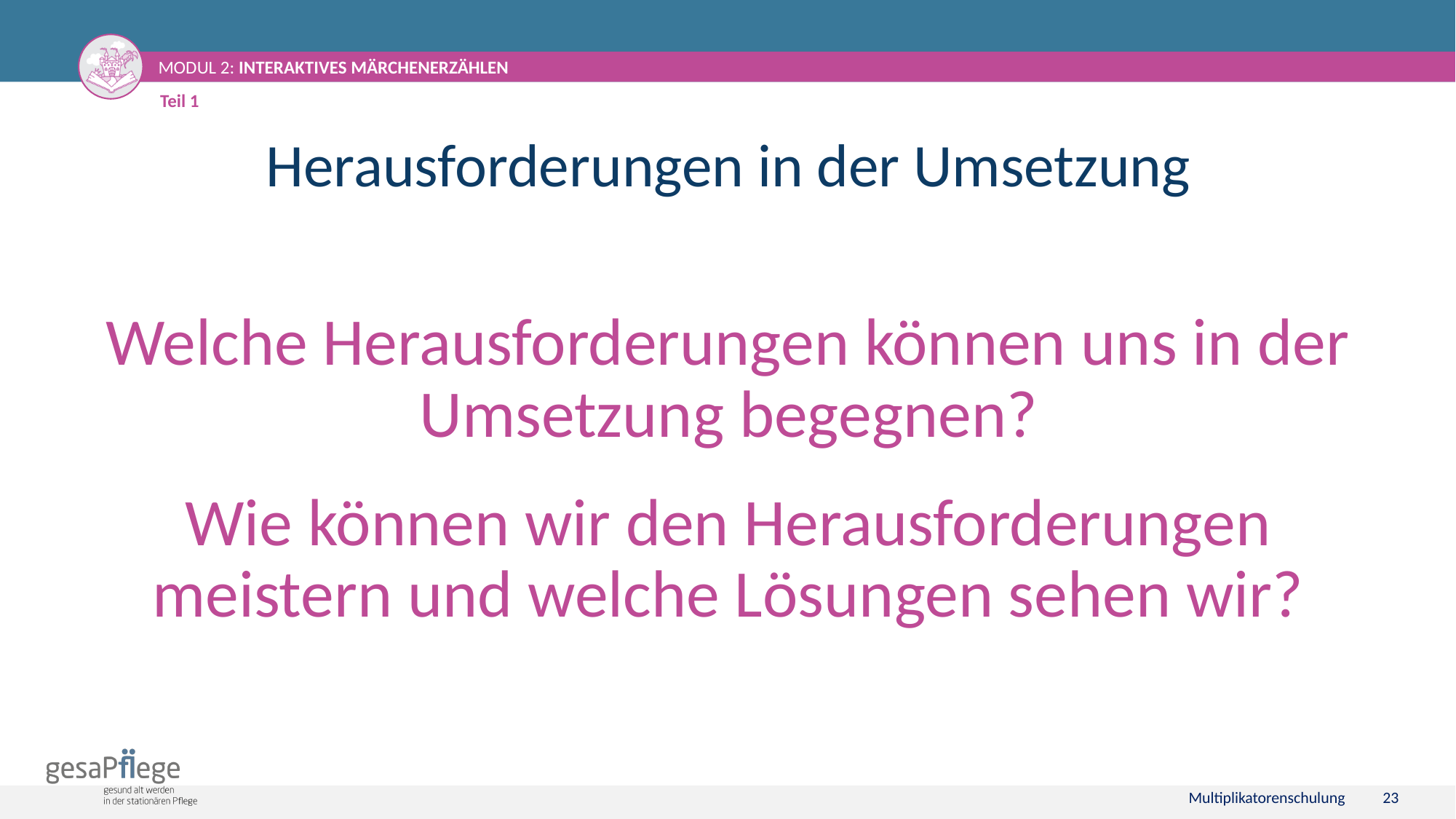

Teil 1
# Herausforderungen in der Umsetzung
Welche Herausforderungen können uns in der Umsetzung begegnen?
Wie können wir den Herausforderungen meistern und welche Lösungen sehen wir?
Multiplikatorenschulung
23